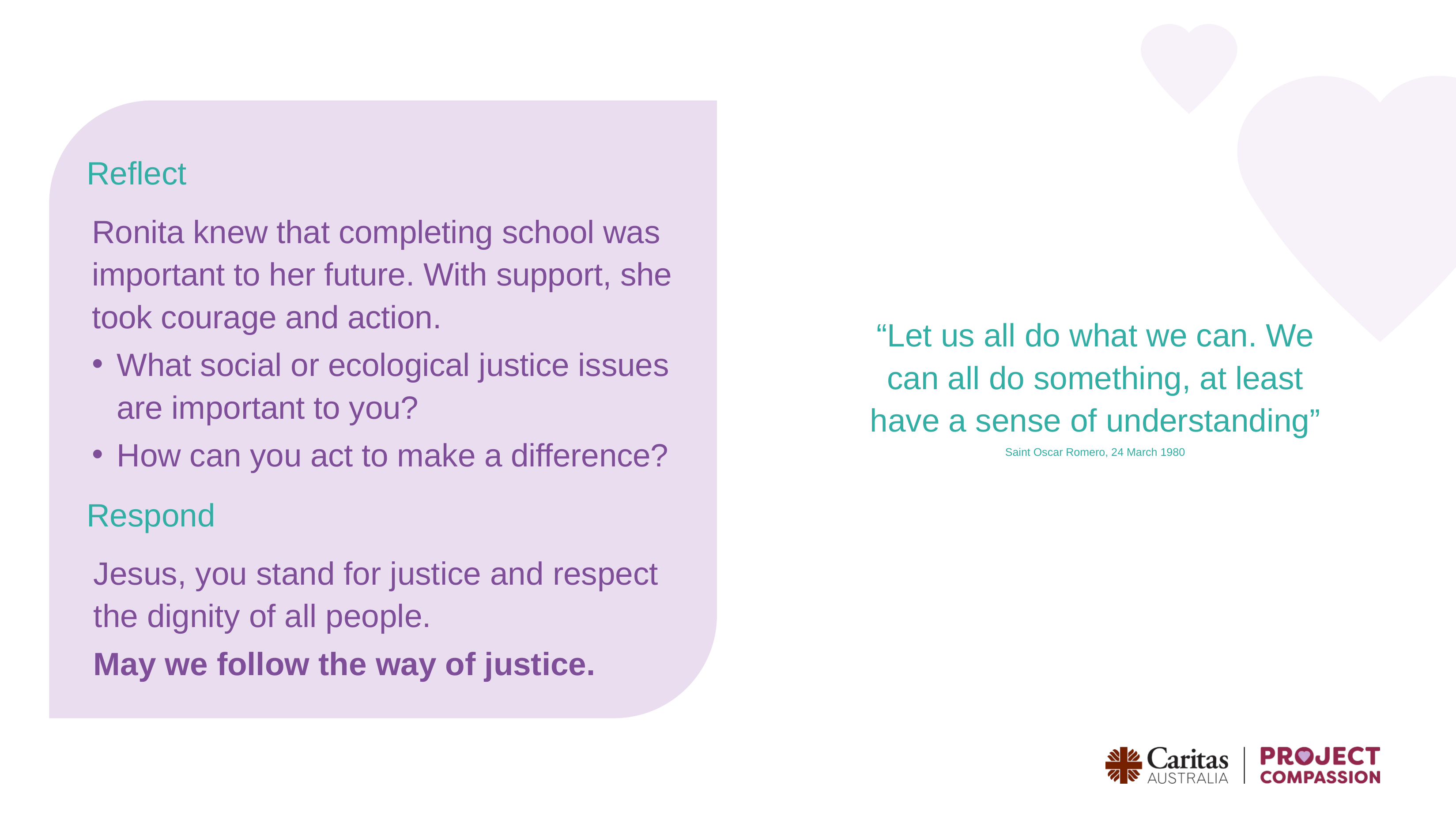

Reflect
Ronita knew that completing school was important to her future. With support, she took courage and action.
What social or ecological justice issues are important to you?
How can you act to make a difference?
“Let us all do what we can. We can all do something, at least have a sense of understanding”
Saint Oscar Romero, 24 March 1980
Respond
Jesus, you stand for justice and respect the dignity of all people.
May we follow the way of justice.